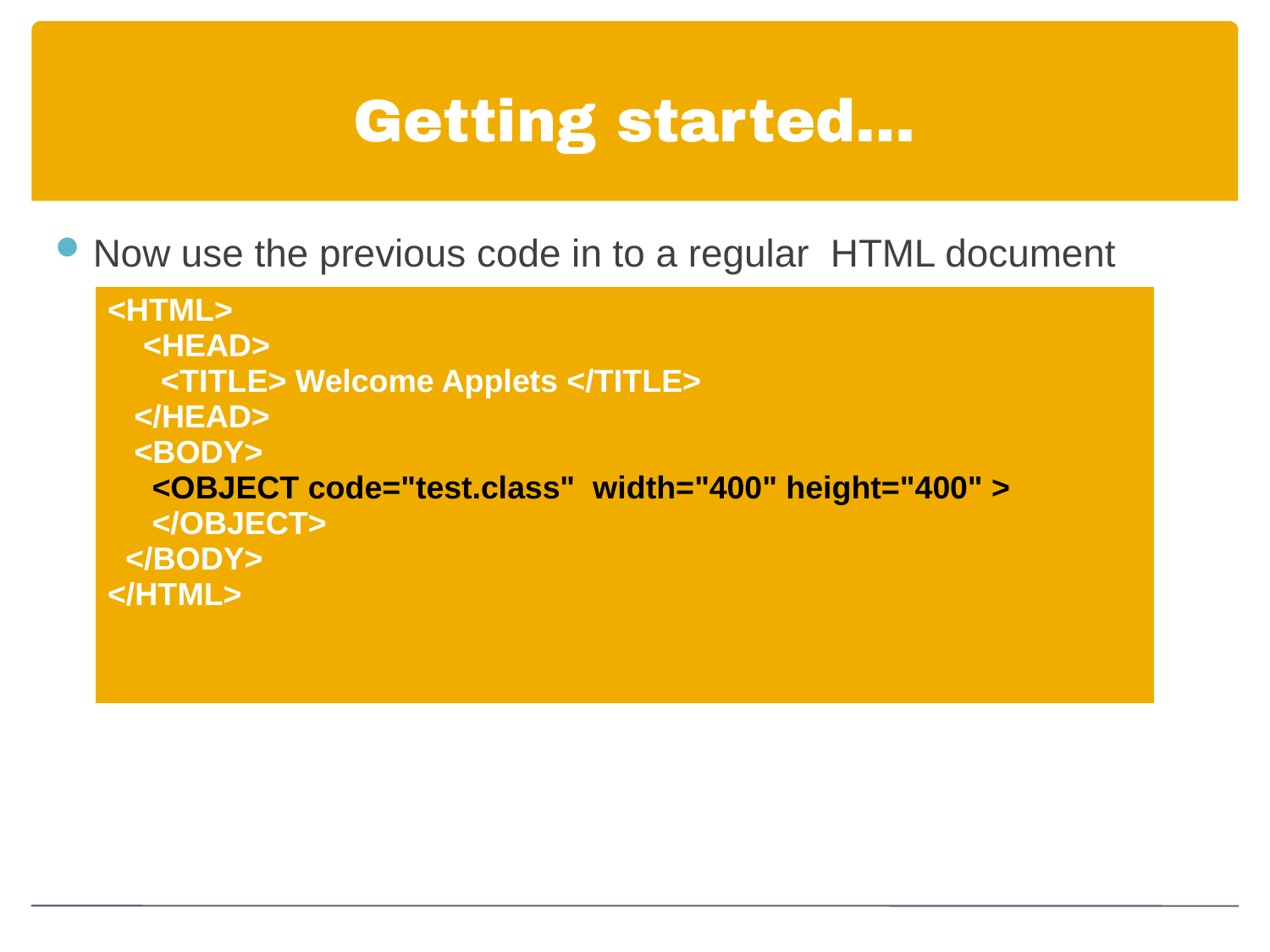

# Getting started…
Now use the previous code in to a regular  HTML document
| <HTML> <HEAD> <TITLE> Welcome Applets </TITLE> </HEAD> <BODY> <OBJECT code="test.class" width="400" height="400" > </OBJECT> </BODY> </HTML> |
| --- |